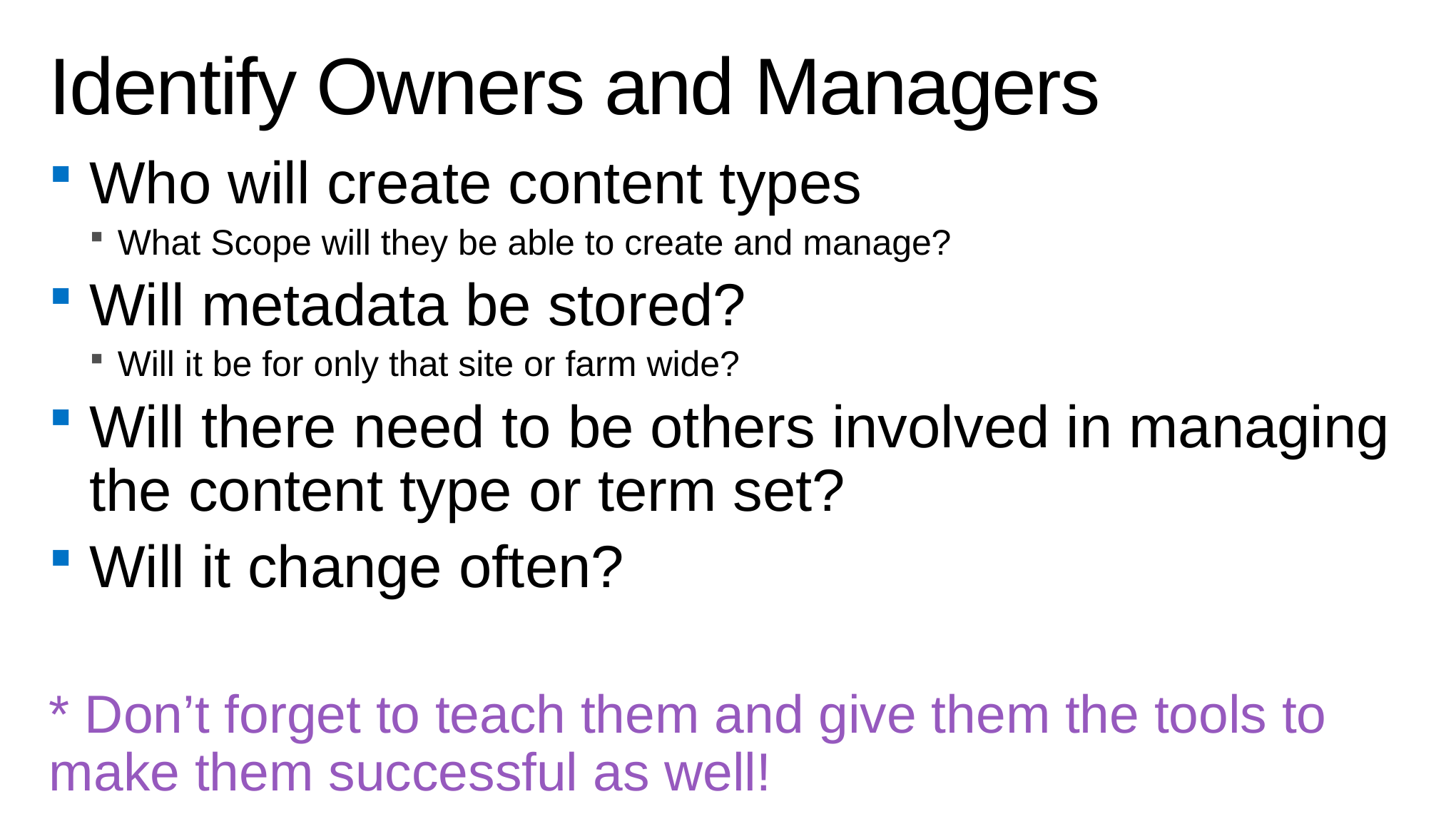

# Identify Owners and Managers
Who will create content types
What Scope will they be able to create and manage?
Will metadata be stored?
Will it be for only that site or farm wide?
Will there need to be others involved in managing the content type or term set?
Will it change often?

* Don’t forget to teach them and give them the tools to make them successful as well!